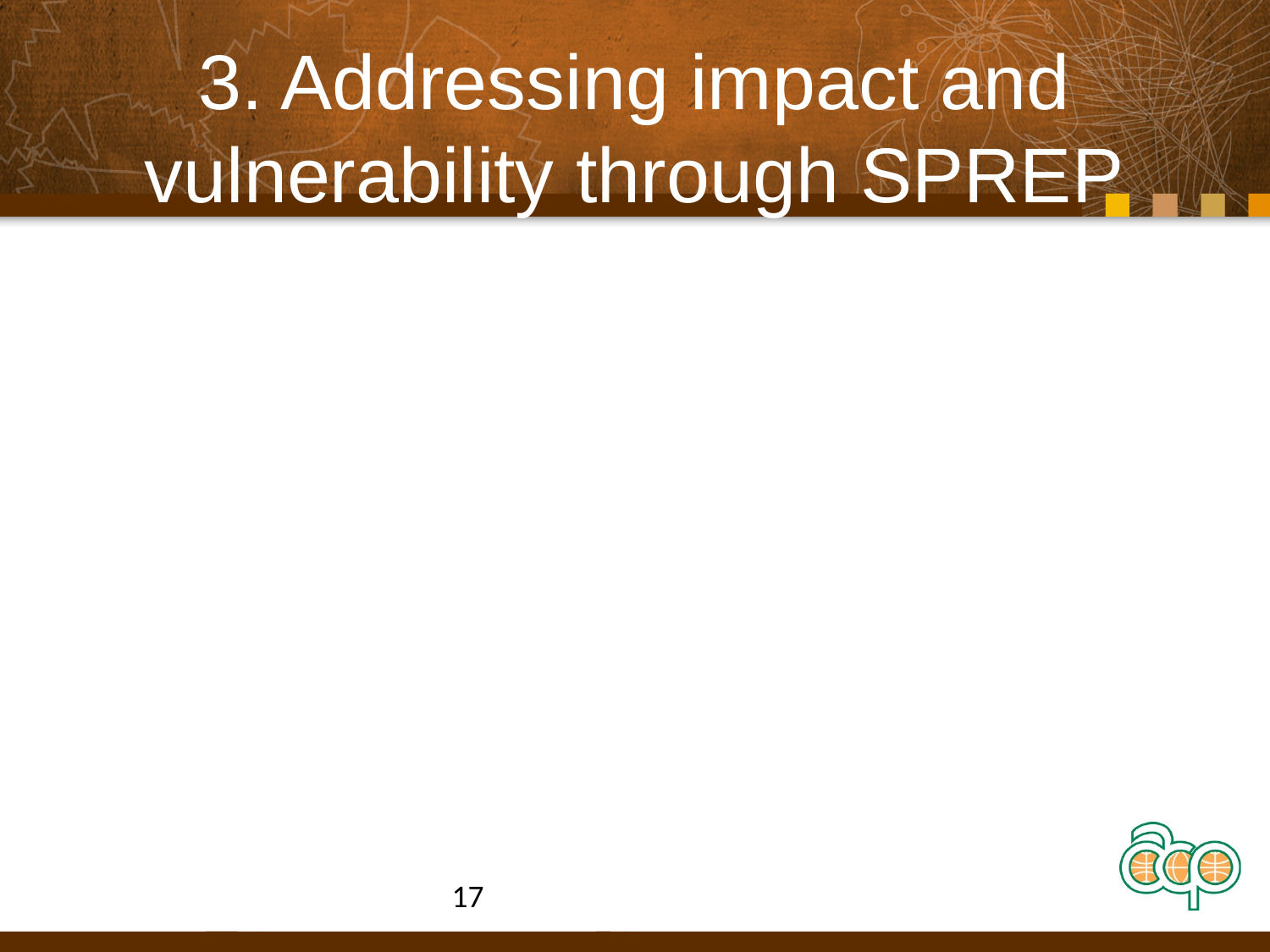

# 3. Addressing impact and vulnerability through SPREP

17